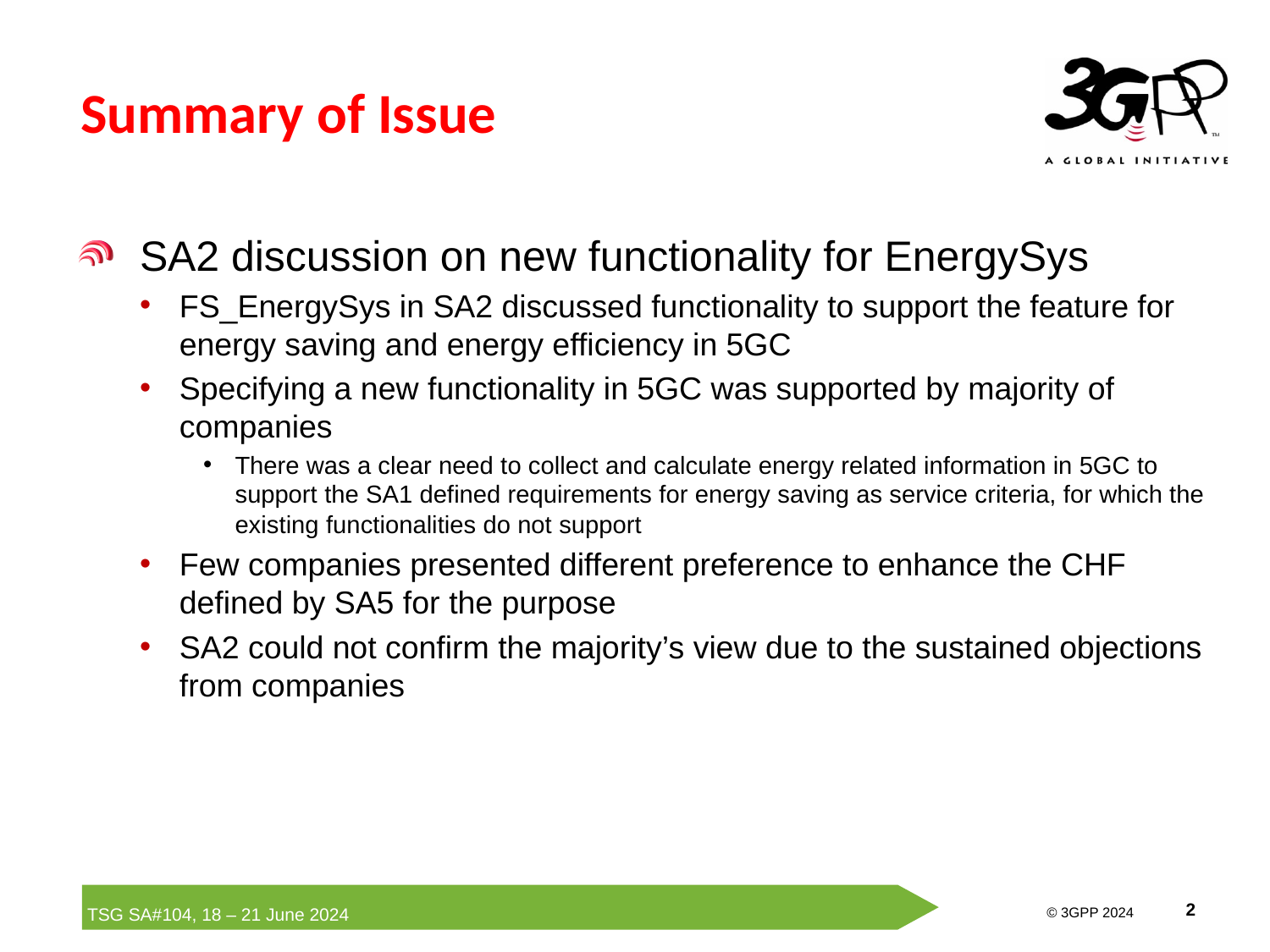

# Summary of Issue
SA2 discussion on new functionality for EnergySys
FS_EnergySys in SA2 discussed functionality to support the feature for energy saving and energy efficiency in 5GC
Specifying a new functionality in 5GC was supported by majority of companies
There was a clear need to collect and calculate energy related information in 5GC to support the SA1 defined requirements for energy saving as service criteria, for which the existing functionalities do not support
Few companies presented different preference to enhance the CHF defined by SA5 for the purpose
SA2 could not confirm the majority’s view due to the sustained objections from companies